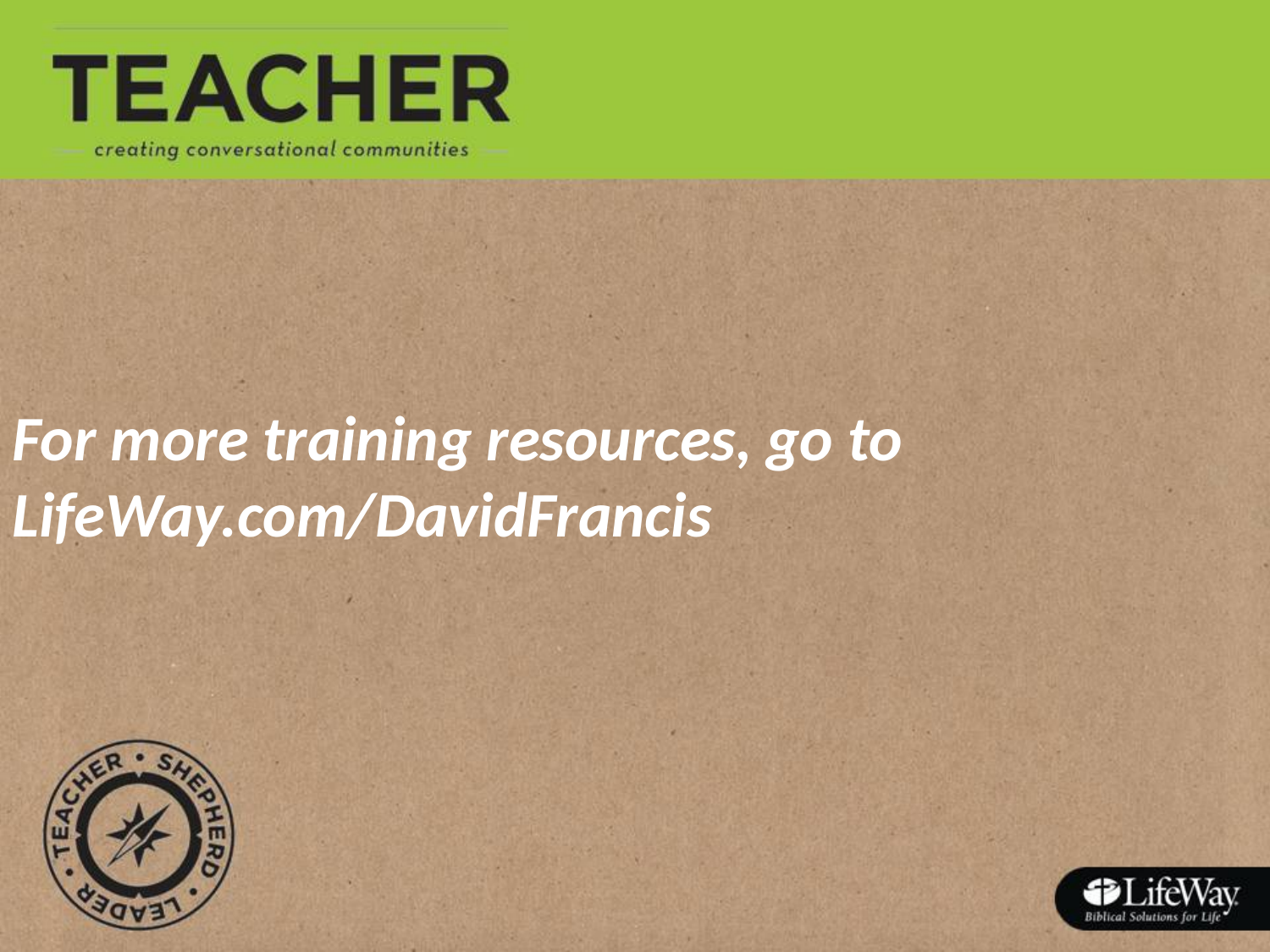

For more training resources, go to LifeWay.com/DavidFrancis